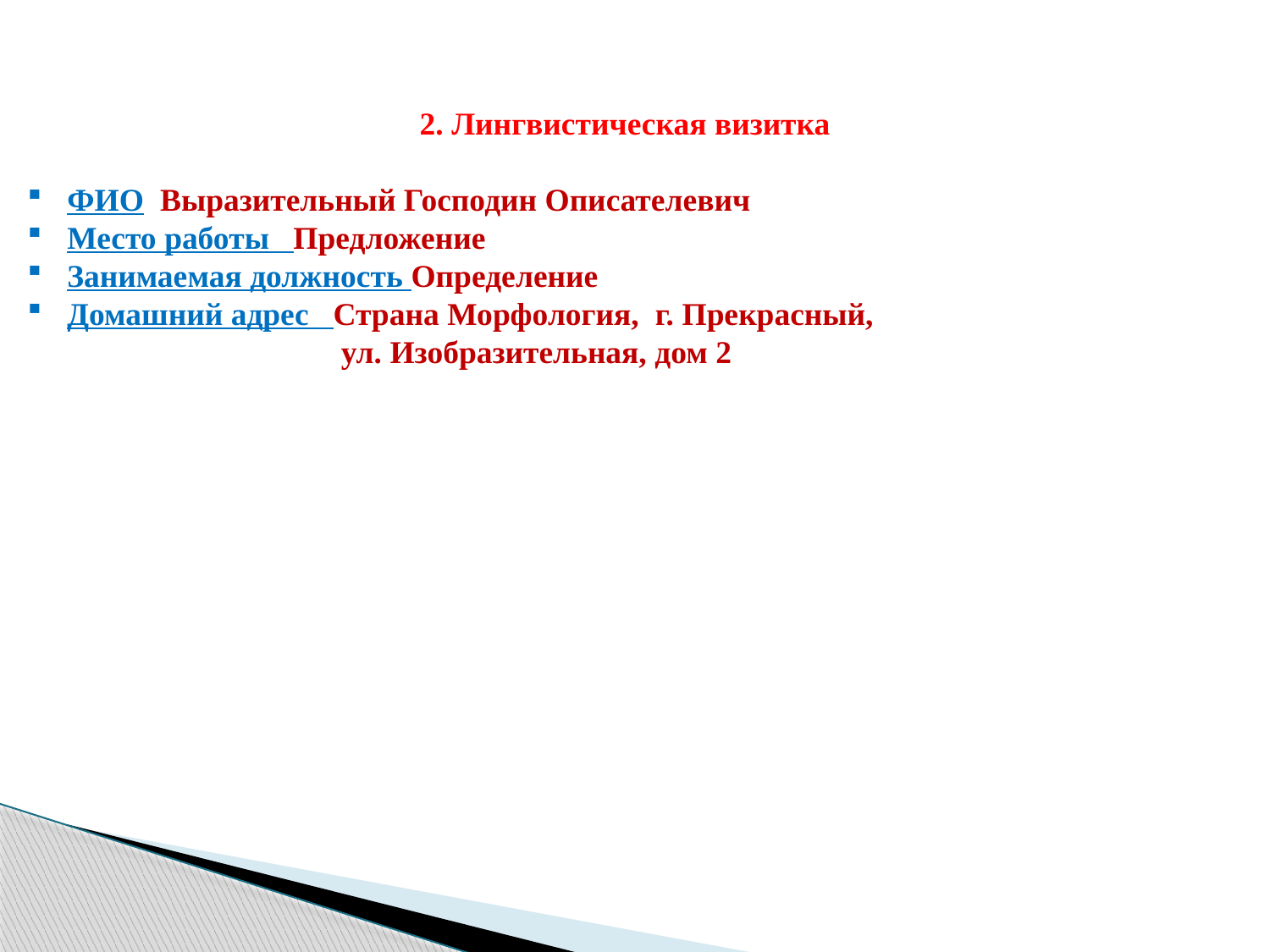

2. Лингвистическая визитка

ФИО  Выразительный Господин Описателевич
Место работы   Предложение
Занимаемая должность Определение
Домашний адрес   Страна Морфология,  г. Прекрасный,
                                       ул. Изобразительная, дом 2